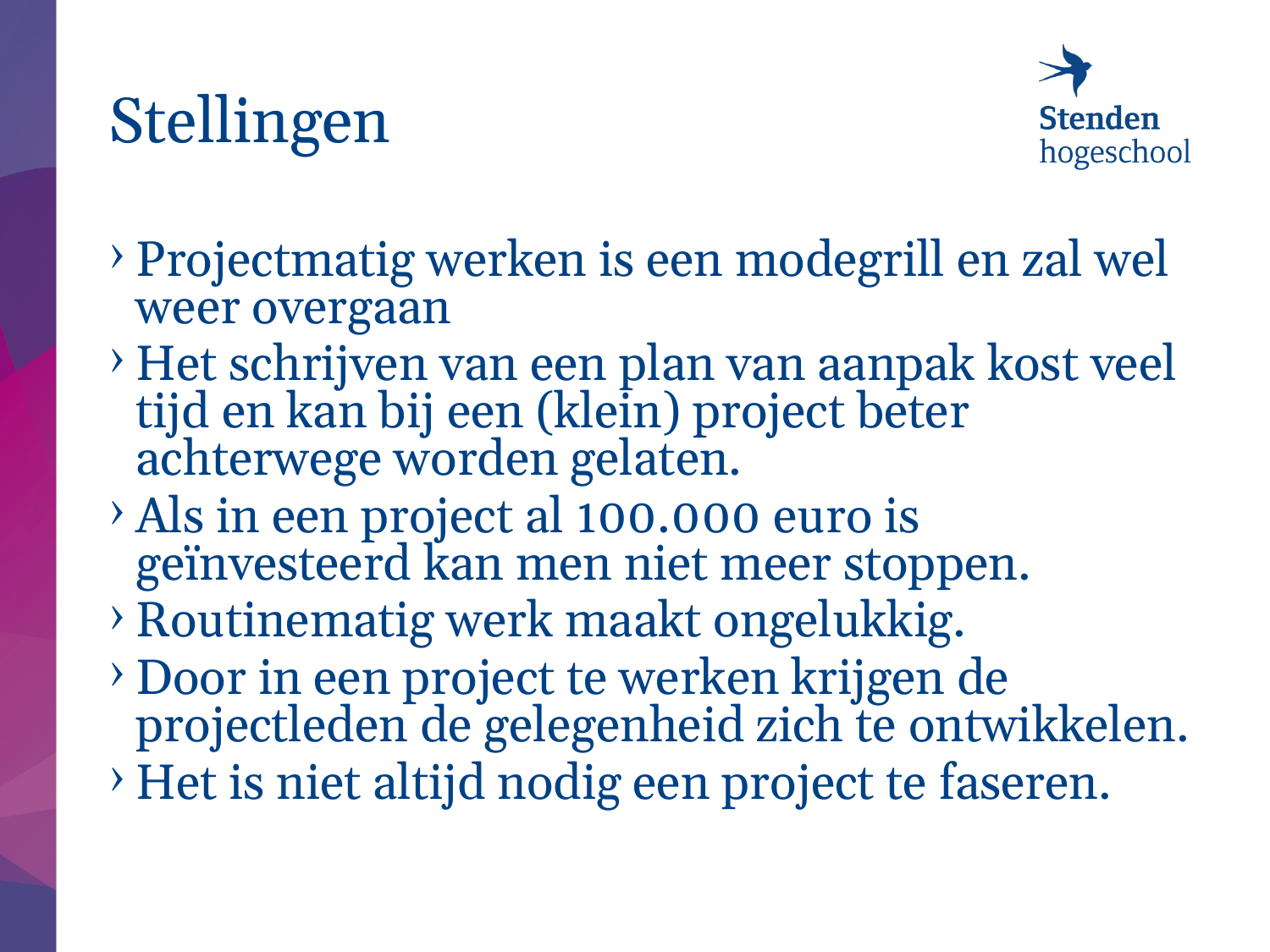

# Stellingen
Projectmatig werken is een modegrill en zal wel weer overgaan
Het schrijven van een plan van aanpak kost veel tijd en kan bij een (klein) project beter achterwege worden gelaten.
Als in een project al 100.000 euro is geïnvesteerd kan men niet meer stoppen.
Routinematig werk maakt ongelukkig.
Door in een project te werken krijgen de projectleden de gelegenheid zich te ontwikkelen.
Het is niet altijd nodig een project te faseren.